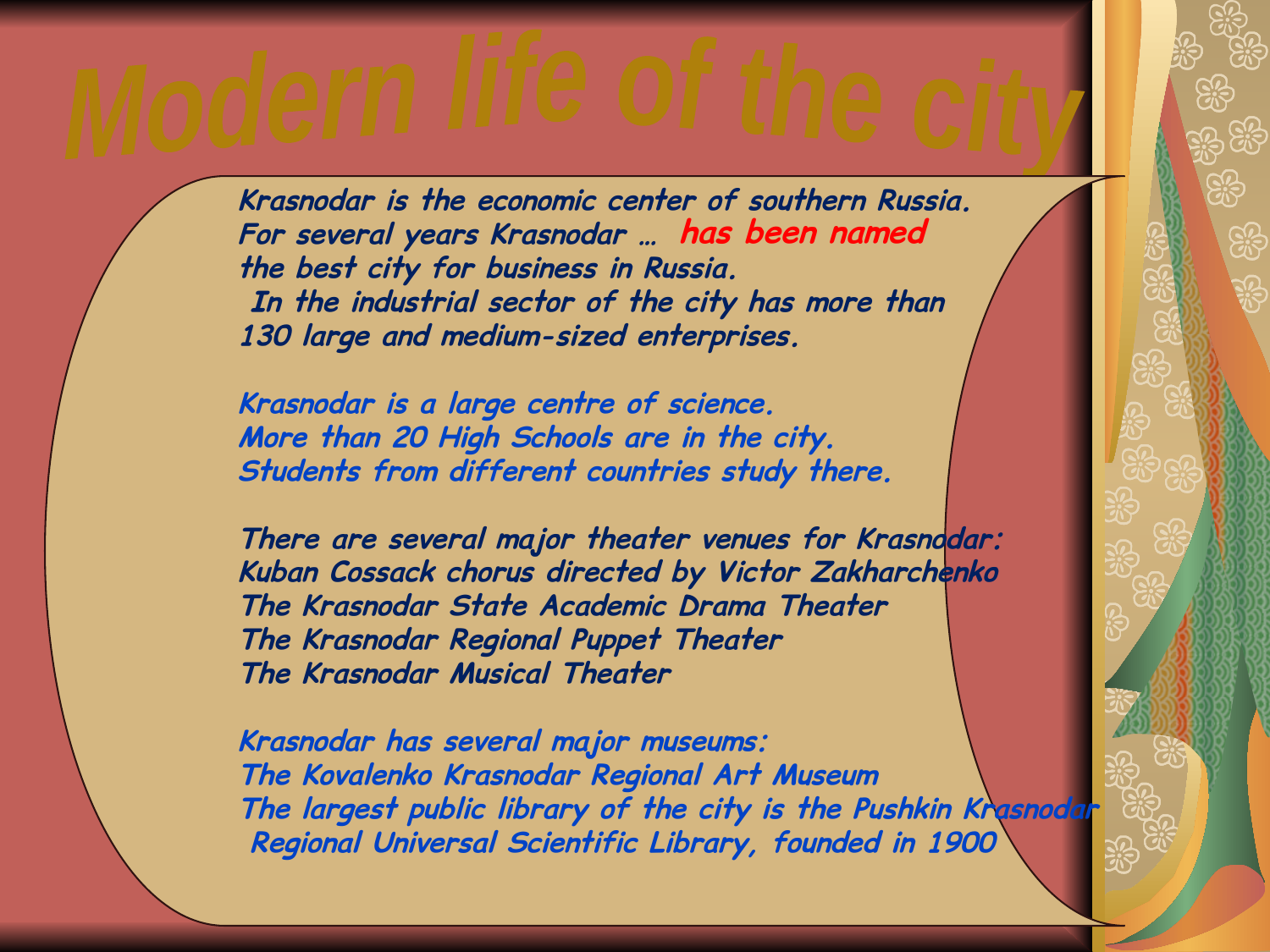

Modern life of the city

Krasnodar is the economic center of southern Russia.
For several years Krasnodar …
the best city for business in Russia.
 In the industrial sector of the city has more than
130 large and medium-sized enterprises.

Krasnodar is a large centre of science.
More than 20 High Schools are in the city.
Students from different countries study there.

There are several major theater venues for Krasnodar:
Kuban Cossack chorus directed by Victor Zakharchenko
The Krasnodar State Academic Drama Theater
The Krasnodar Regional Puppet Theater
The Krasnodar Musical Theater

Krasnodar has several major museums:
The Kovalenko Krasnodar Regional Art Museum
The largest public library of the city is the Pushkin Krasnodar
 Regional Universal Scientific Library, founded in 1900

has been named